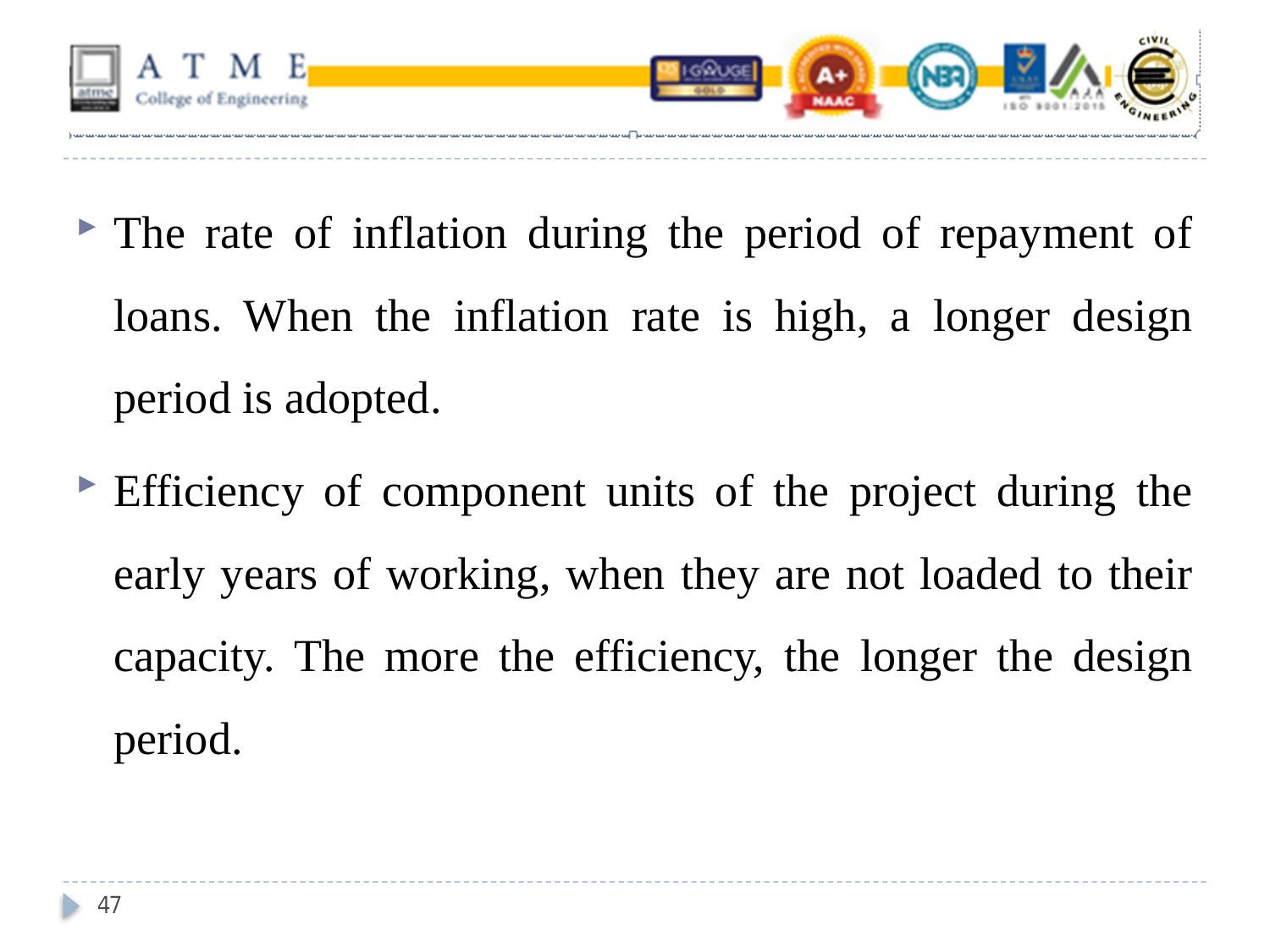

The rate of inflation during the period of repayment of loans. When the inflation rate is high, a longer design period is adopted.
Efficiency of component units of the project during the early years of working, when they are not loaded to their capacity. The more the efficiency, the longer the design period.

47